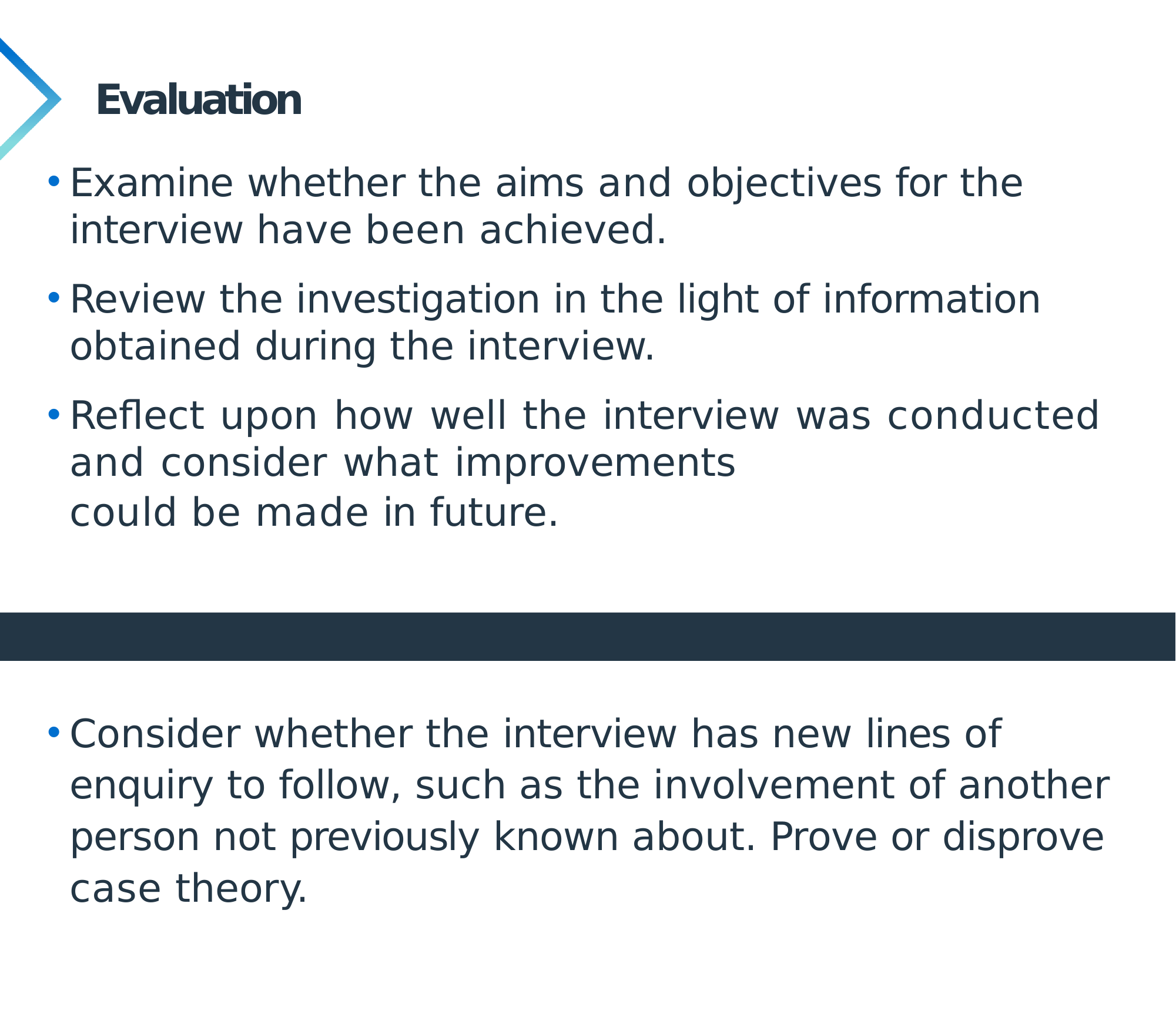

# Evaluation
Examine whether the aims and objectives for the interview have been achieved.
Review the investigation in the light of information obtained during the interview.
Reflect upon how well the interview was conducted and consider what improvements
could be made in future.

Consider whether the interview has new lines of enquiry to follow, such as the involvement of another person not previously known about. Prove or disprove case theory.